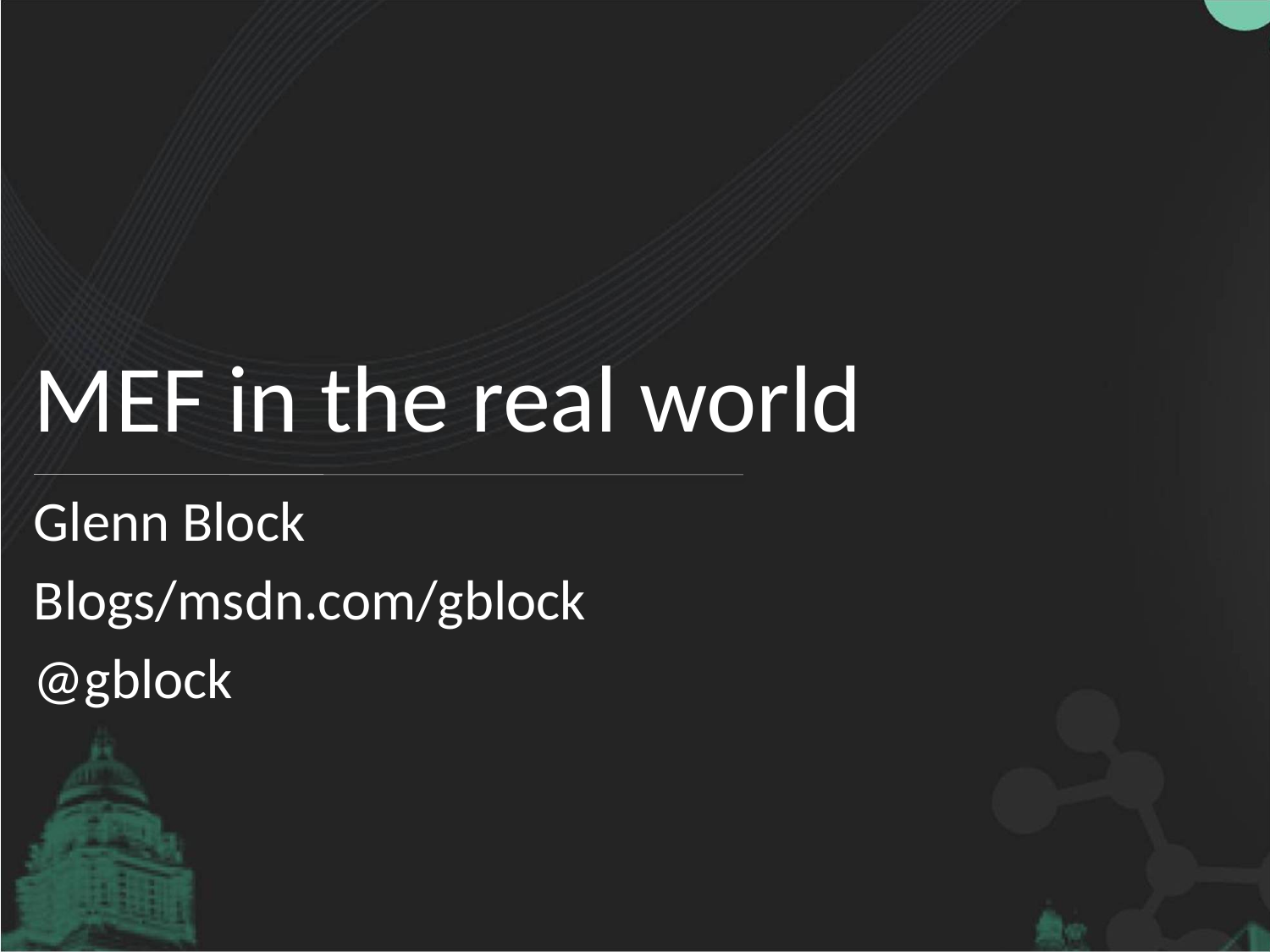

# MEF in the real world
Glenn Block
Blogs/msdn.com/gblock
@gblock